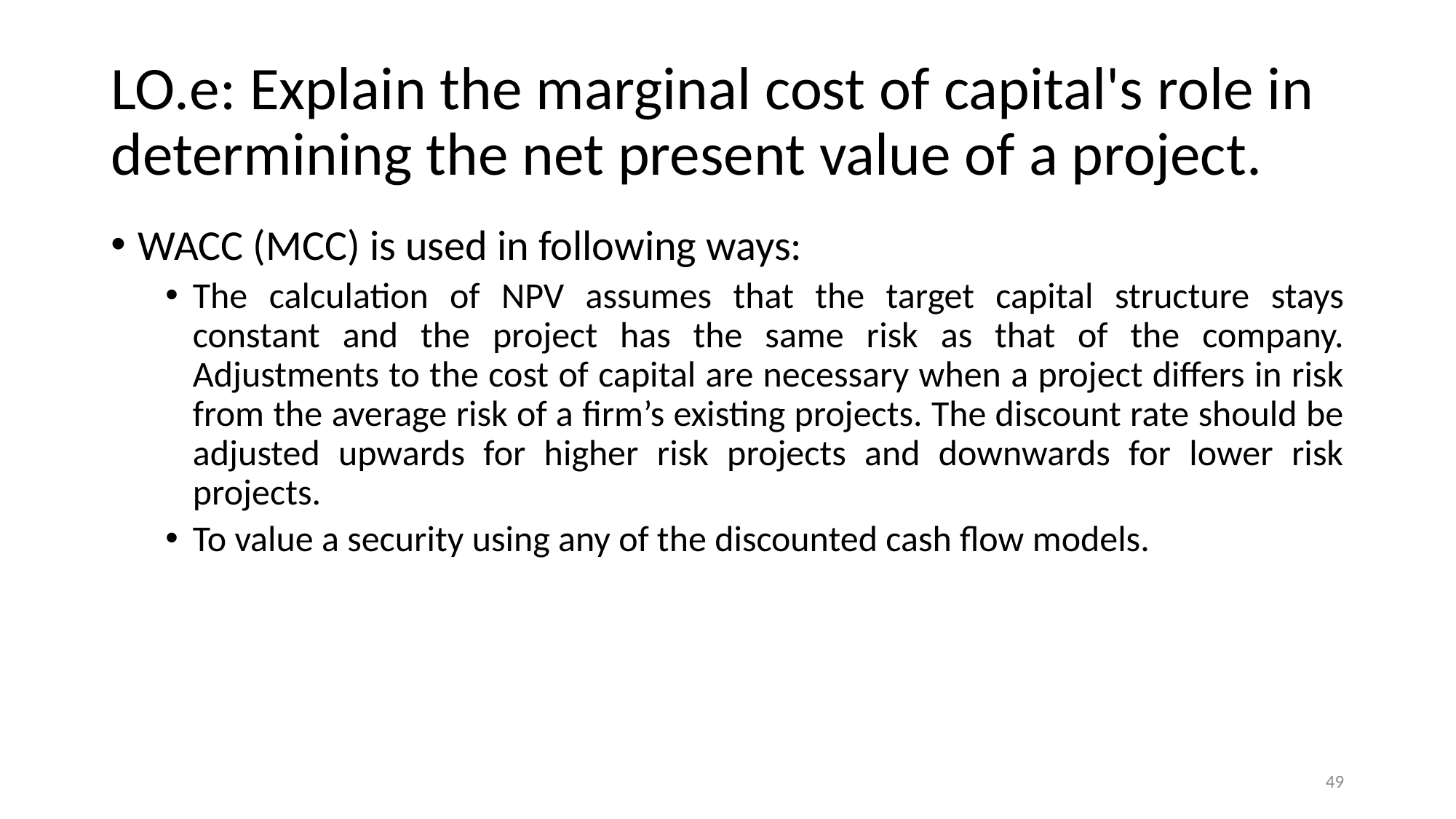

# LO.e: Explain the marginal cost of capital's role in determining the net present value of a project.
WACC (MCC) is used in following ways:
The calculation of NPV assumes that the target capital structure stays constant and the project has the same risk as that of the company. Adjustments to the cost of capital are necessary when a project differs in risk from the average risk of a firm’s existing projects. The discount rate should be adjusted upwards for higher risk projects and downwards for lower risk projects.
To value a security using any of the discounted cash flow models.
49